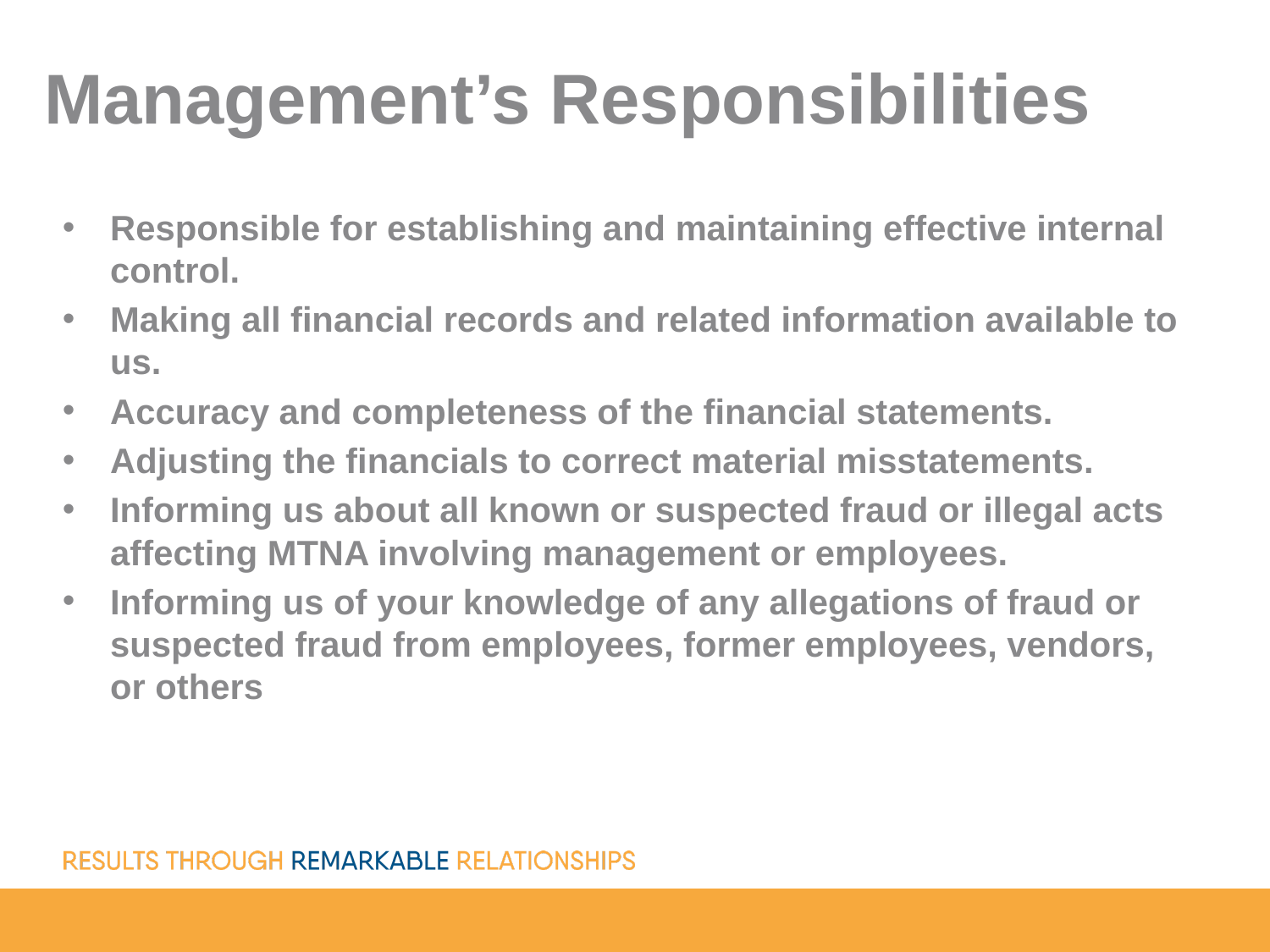

Management’s Responsibilities
Responsible for establishing and maintaining effective internal control.
Making all financial records and related information available to us.
Accuracy and completeness of the financial statements.
Adjusting the financials to correct material misstatements.
Informing us about all known or suspected fraud or illegal acts affecting MTNA involving management or employees.
Informing us of your knowledge of any allegations of fraud or suspected fraud from employees, former employees, vendors, or others